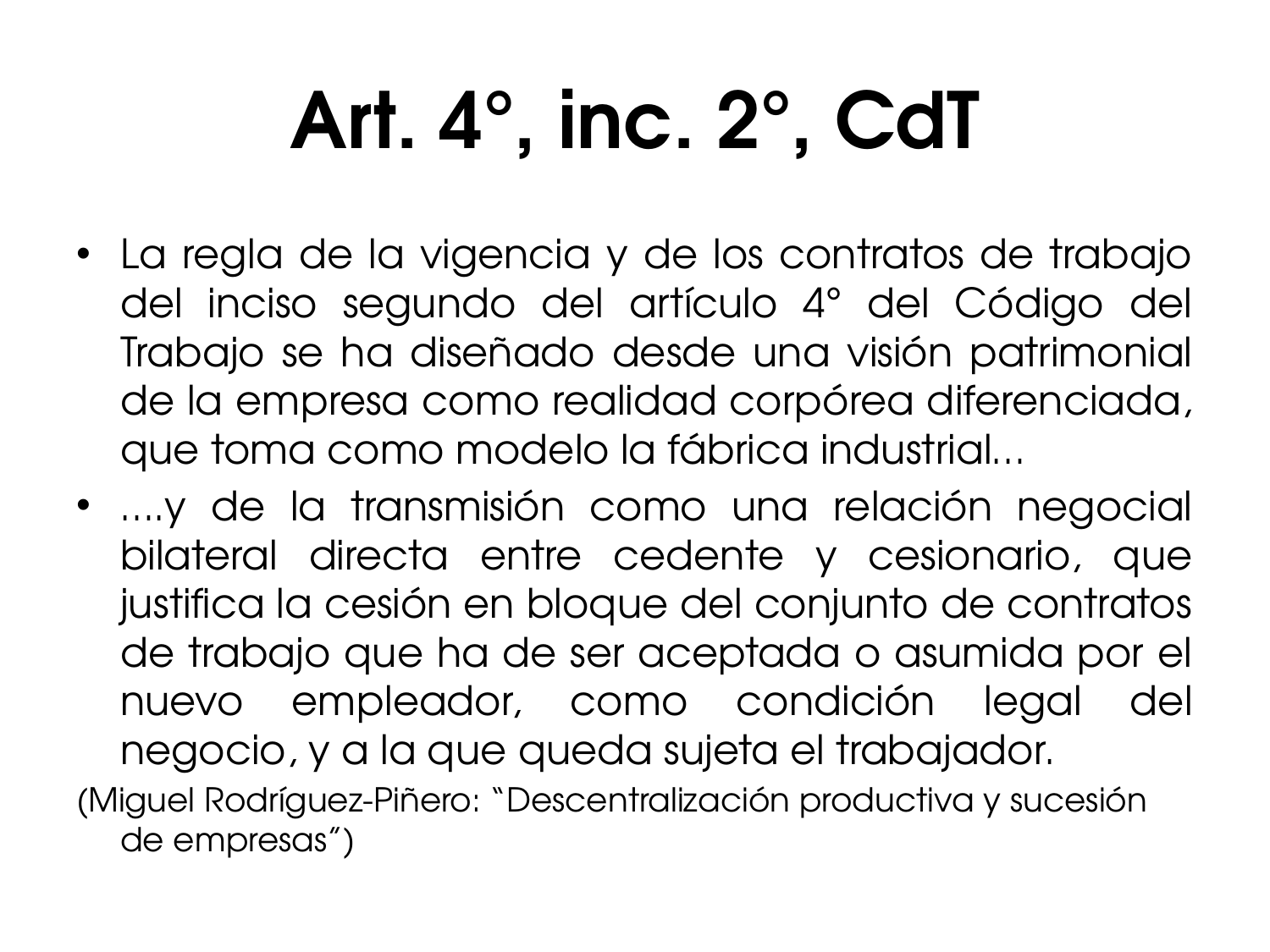

# Art. 4°, inc. 2°, CdT
La regla de la vigencia y de los contratos de trabajo del inciso segundo del artículo 4° del Código del Trabajo se ha diseñado desde una visión patrimonial de la empresa como realidad corpórea diferenciada, que toma como modelo la fábrica industrial…
….y de la transmisión como una relación negocial bilateral directa entre cedente y cesionario, que justifica la cesión en bloque del conjunto de contratos de trabajo que ha de ser aceptada o asumida por el nuevo empleador, como condición legal del negocio, y a la que queda sujeta el trabajador.
(Miguel Rodríguez-Piñero: “Descentralización productiva y sucesión de empresas”)